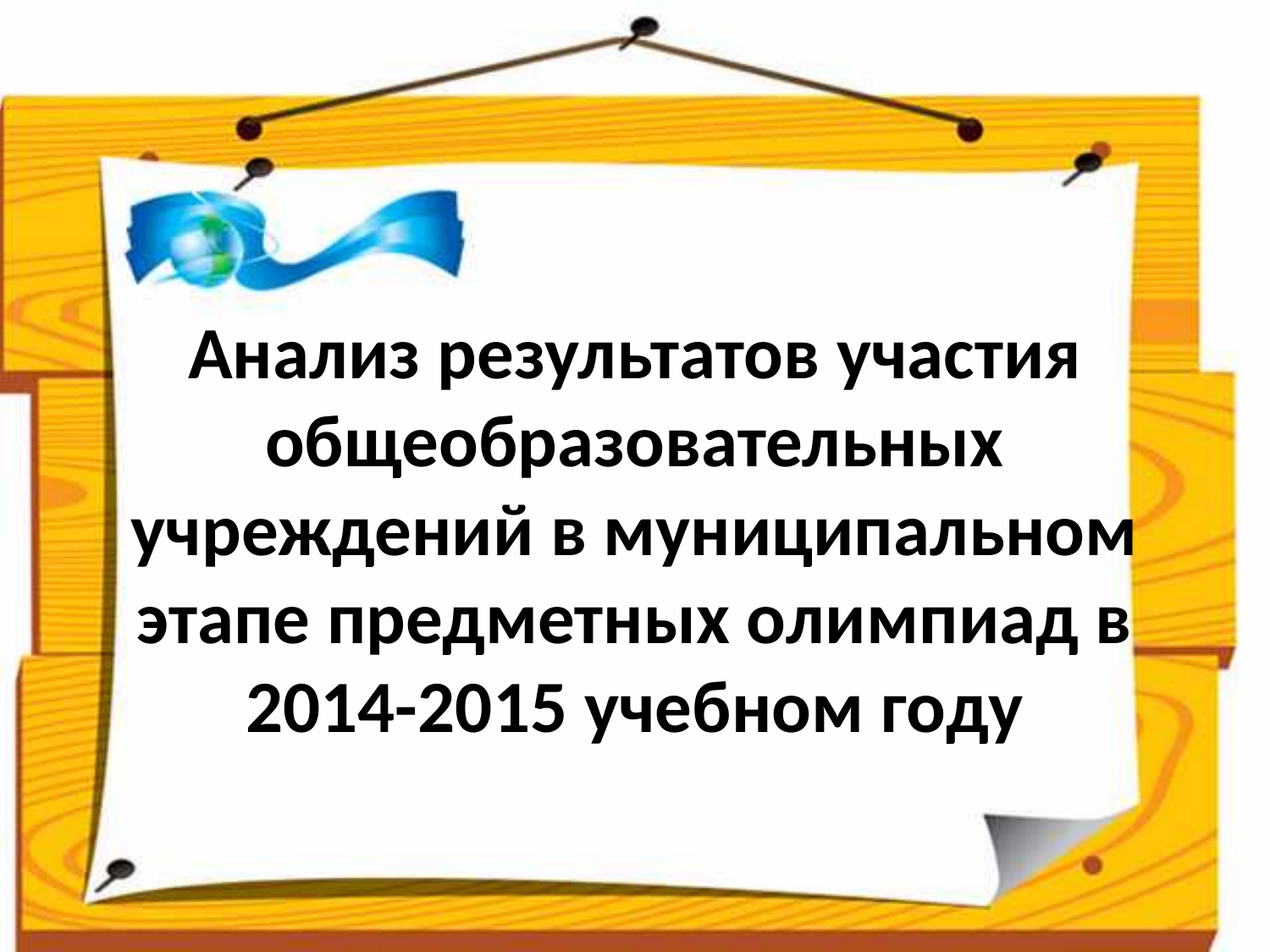

# Анализ результатов участия общеобразовательных учреждений в муниципальном этапе предметных олимпиад в 2014-2015 учебном году